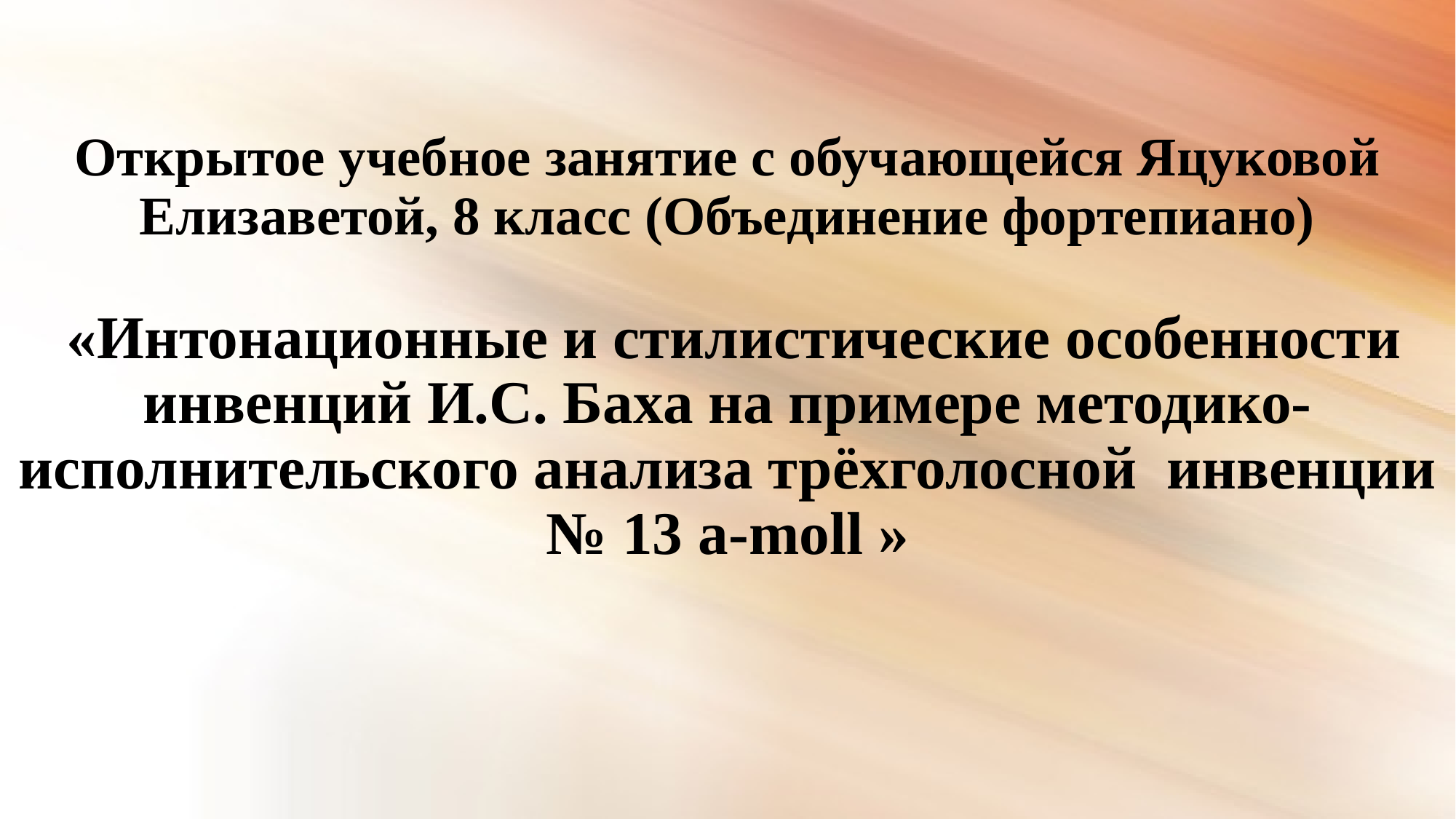

# Открытое учебное занятие с обучающейся Яцуковой Елизаветой, 8 класс (Объединение фортепиано) «Интонационные и стилистические особенности инвенций И.С. Баха на примере методико-исполнительского анализа трёхголосной  инвенции № 13 a-moll »